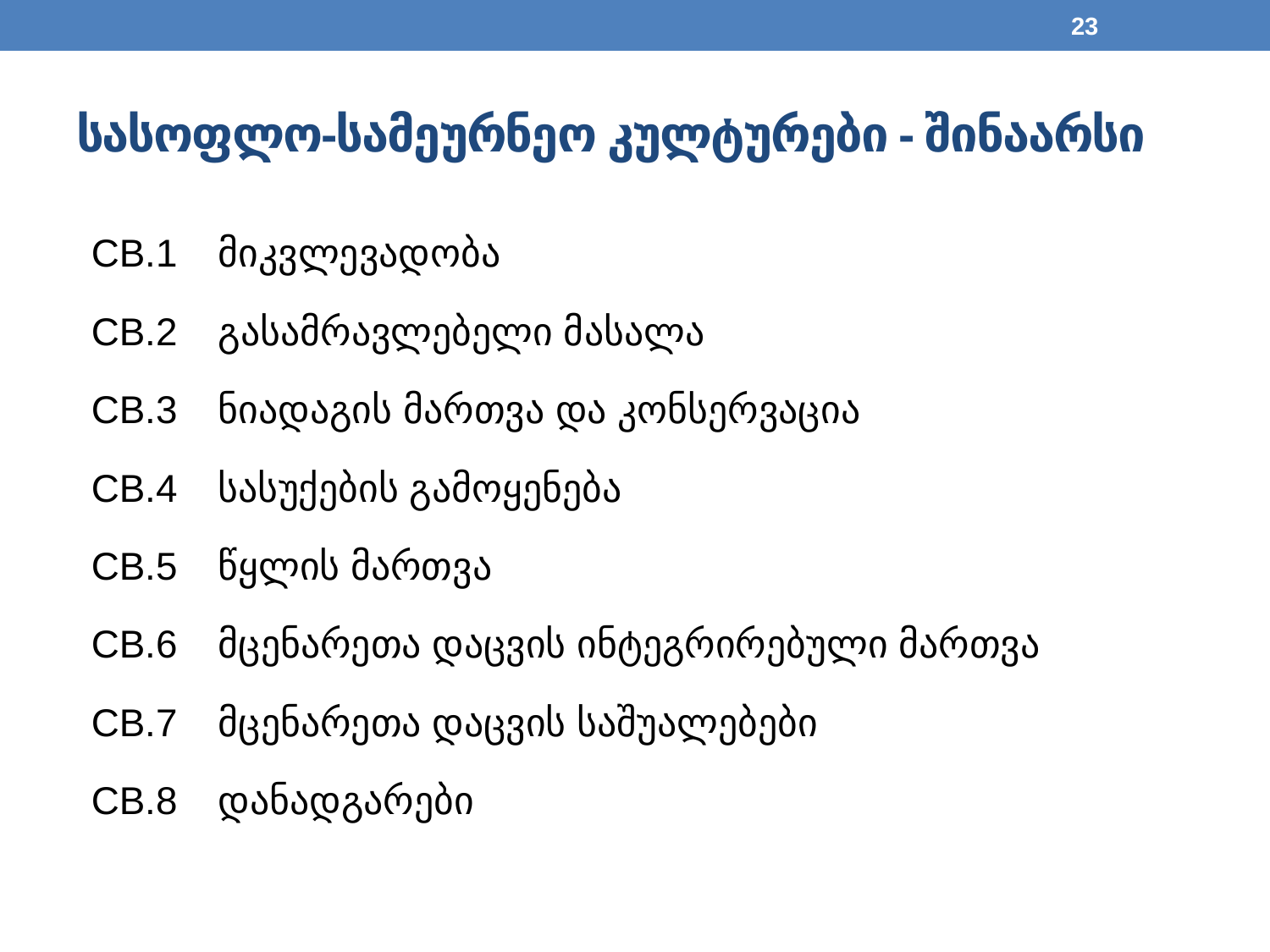

23
# სასოფლო-სამეურნეო კულტურები - შინაარსი
CB.1	მიკვლევადობა
CB.2	გასამრავლებელი მასალა
CB.3	ნიადაგის მართვა და კონსერვაცია
CB.4	სასუქების გამოყენება
CB.5	წყლის მართვა
CB.6	მცენარეთა დაცვის ინტეგრირებული მართვა
CB.7	მცენარეთა დაცვის საშუალებები
CB.8	დანადგარები